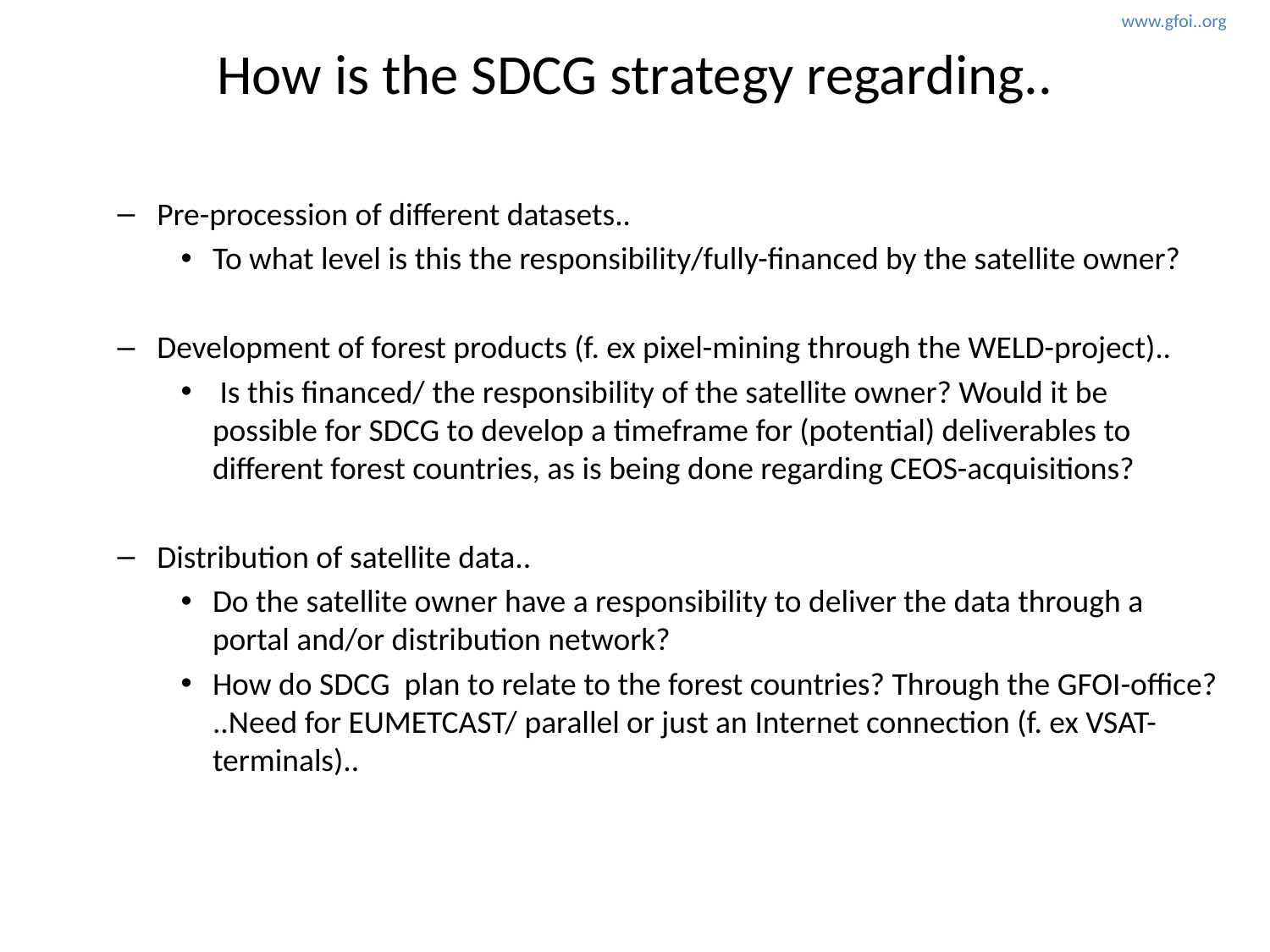

# How is the SDCG strategy regarding..

Pre-procession of different datasets..
To what level is this the responsibility/fully-financed by the satellite owner?

Development of forest products (f. ex pixel-mining through the WELD-project)..
 Is this financed/ the responsibility of the satellite owner? Would it be possible for SDCG to develop a timeframe for (potential) deliverables to different forest countries, as is being done regarding CEOS-acquisitions?

Distribution of satellite data..
Do the satellite owner have a responsibility to deliver the data through a portal and/or distribution network?
How do SDCG  plan to relate to the forest countries? Through the GFOI-office? ..Need for EUMETCAST/ parallel or just an Internet connection (f. ex VSAT-terminals)..